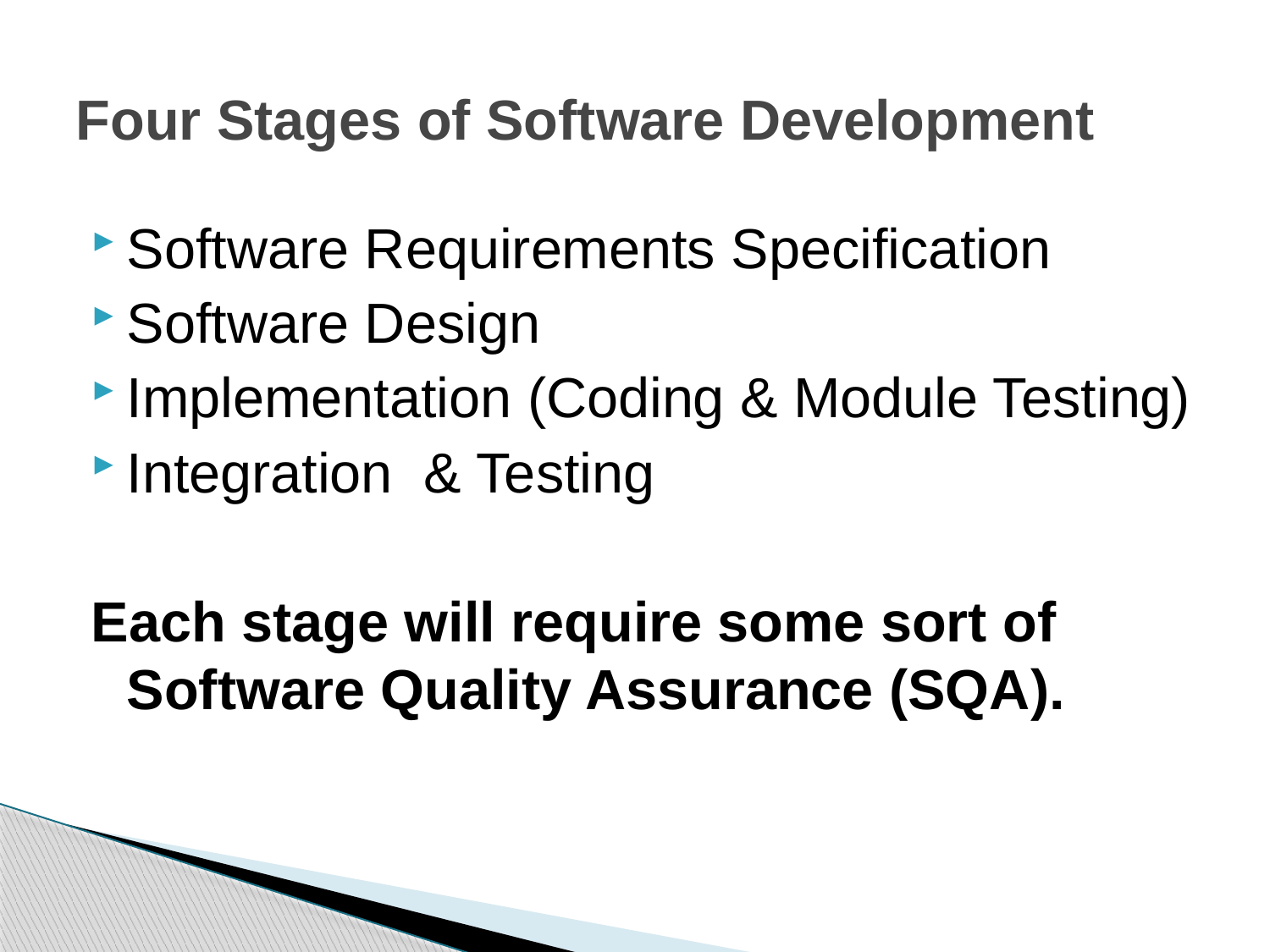

# Four Stages of Software Development
Software Requirements Specification
Software Design
Implementation (Coding & Module Testing)
Integration  & Testing

Each stage will require some sort of Software Quality Assurance (SQA).